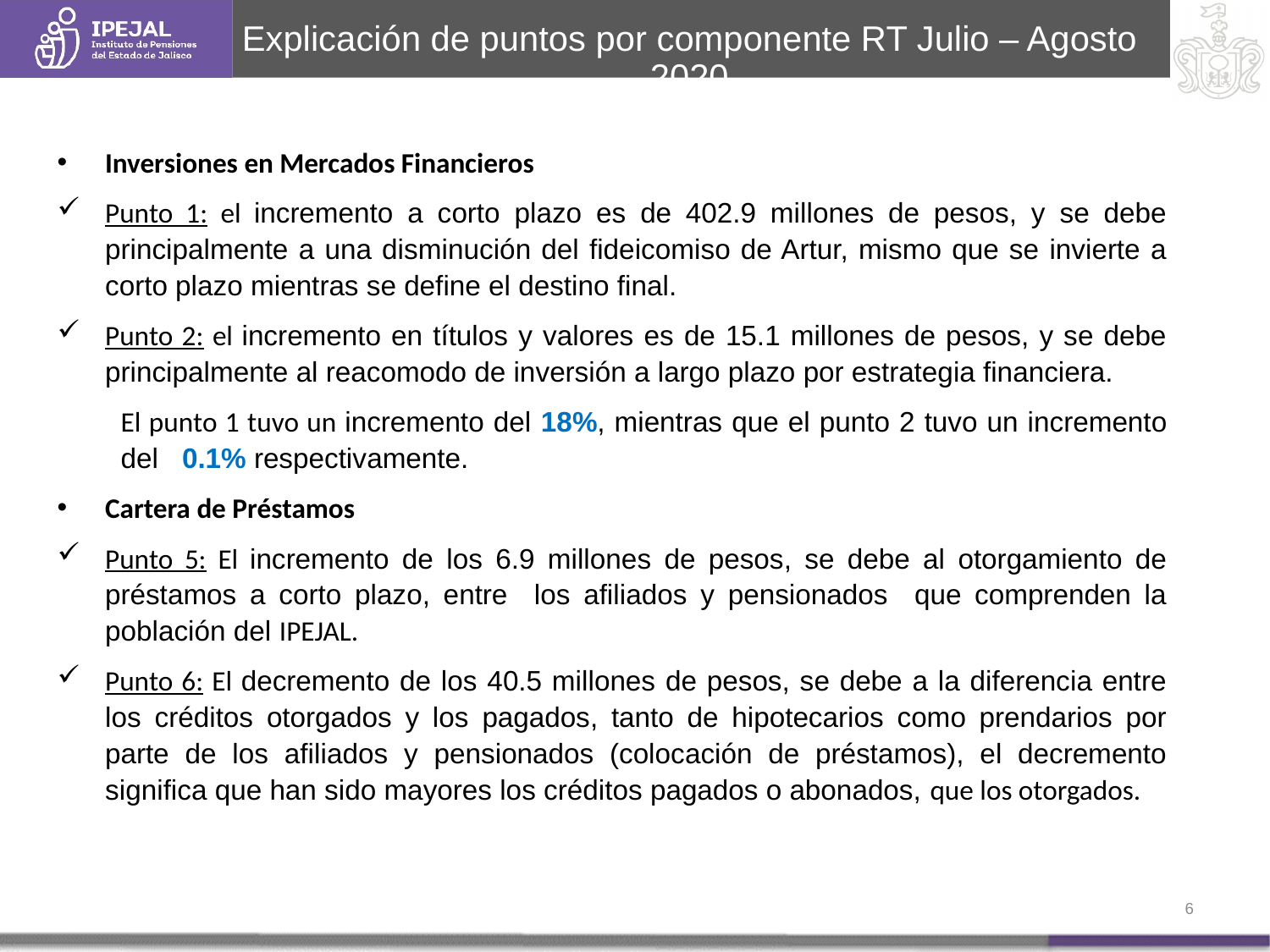

Explicación de puntos por componente RT Julio – Agosto 2020

Inversiones en Mercados Financieros
Punto 1: el incremento a corto plazo es de 402.9 millones de pesos, y se debe principalmente a una disminución del fideicomiso de Artur, mismo que se invierte a corto plazo mientras se define el destino final.
Punto 2: el incremento en títulos y valores es de 15.1 millones de pesos, y se debe principalmente al reacomodo de inversión a largo plazo por estrategia financiera.
El punto 1 tuvo un incremento del 18%, mientras que el punto 2 tuvo un incremento del   0.1% respectivamente.
Cartera de Préstamos
Punto 5: El incremento de los 6.9 millones de pesos, se debe al otorgamiento de préstamos a corto plazo, entre  los afiliados y pensionados  que comprenden la población del IPEJAL.
Punto 6: El decremento de los 40.5 millones de pesos, se debe a la diferencia entre los créditos otorgados y los pagados, tanto de hipotecarios como prendarios por parte de los afiliados y pensionados (colocación de préstamos), el decremento significa que han sido mayores los créditos pagados o abonados, que los otorgados.
6